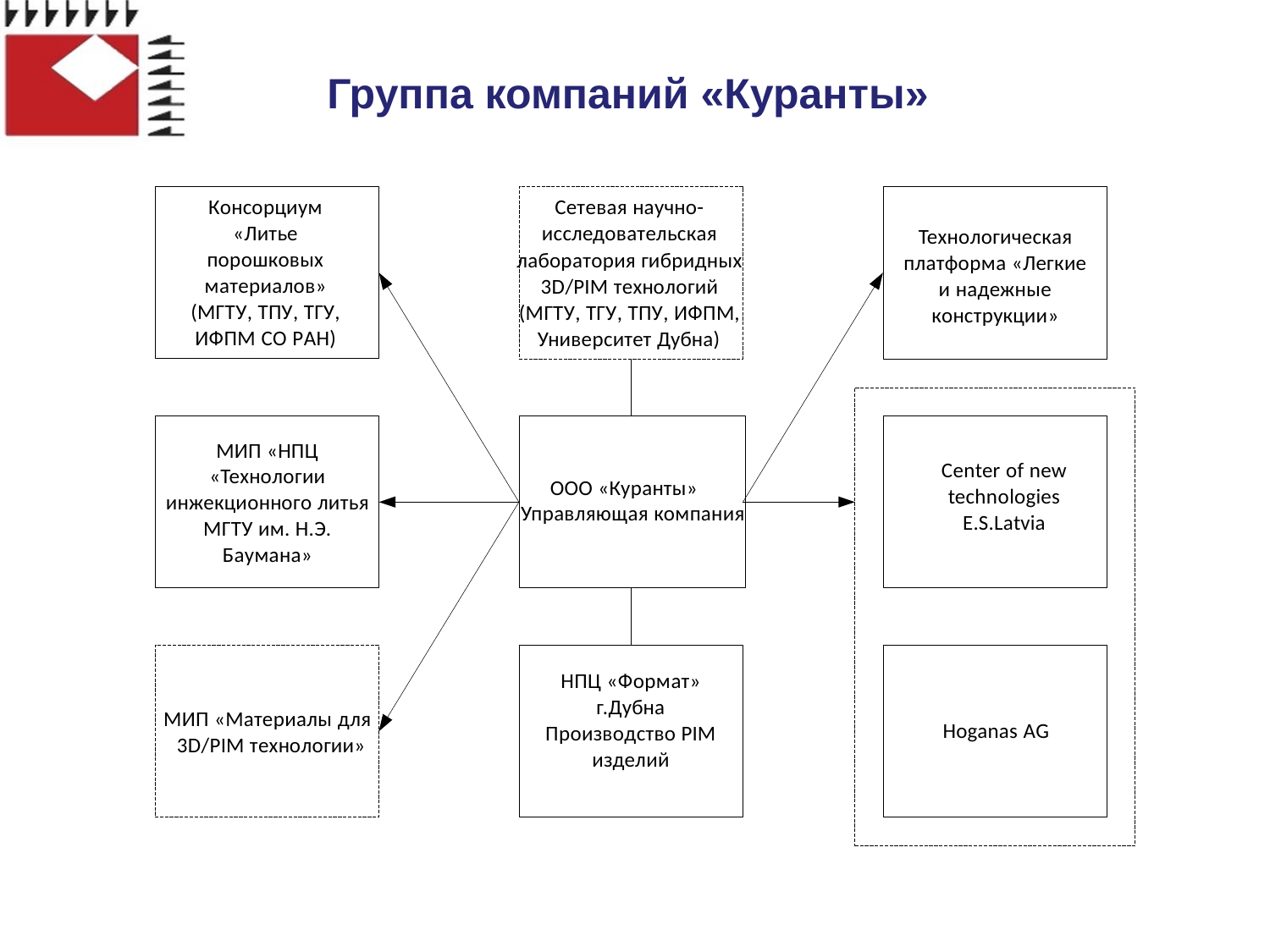

Группа компаний «Куранты»

Консорциум «Литье порошковых материалов»
(МГТУ, ТПУ, ТГУ, ИФПМ СО РАН)
Сетевая научно- исследовательская лаборатория гибридных 3D/PIM технологий (МГТУ, ТГУ, ТПУ, ИФПМ,
Университет Дубна)
Технологическая платформа «Легкие и надежные конструкции»

МИП «НПЦ «Технологии инжекционного литья МГТУ им. Н.Э. Баумана»
Center of new technologies E.S.Latvia
ООО «Куранты» Управляющая компания

НПЦ «Формат» г.Дубна Производство PIM изделий
МИП «Материалы для 3D/PIM технологии»

Hoganas AG